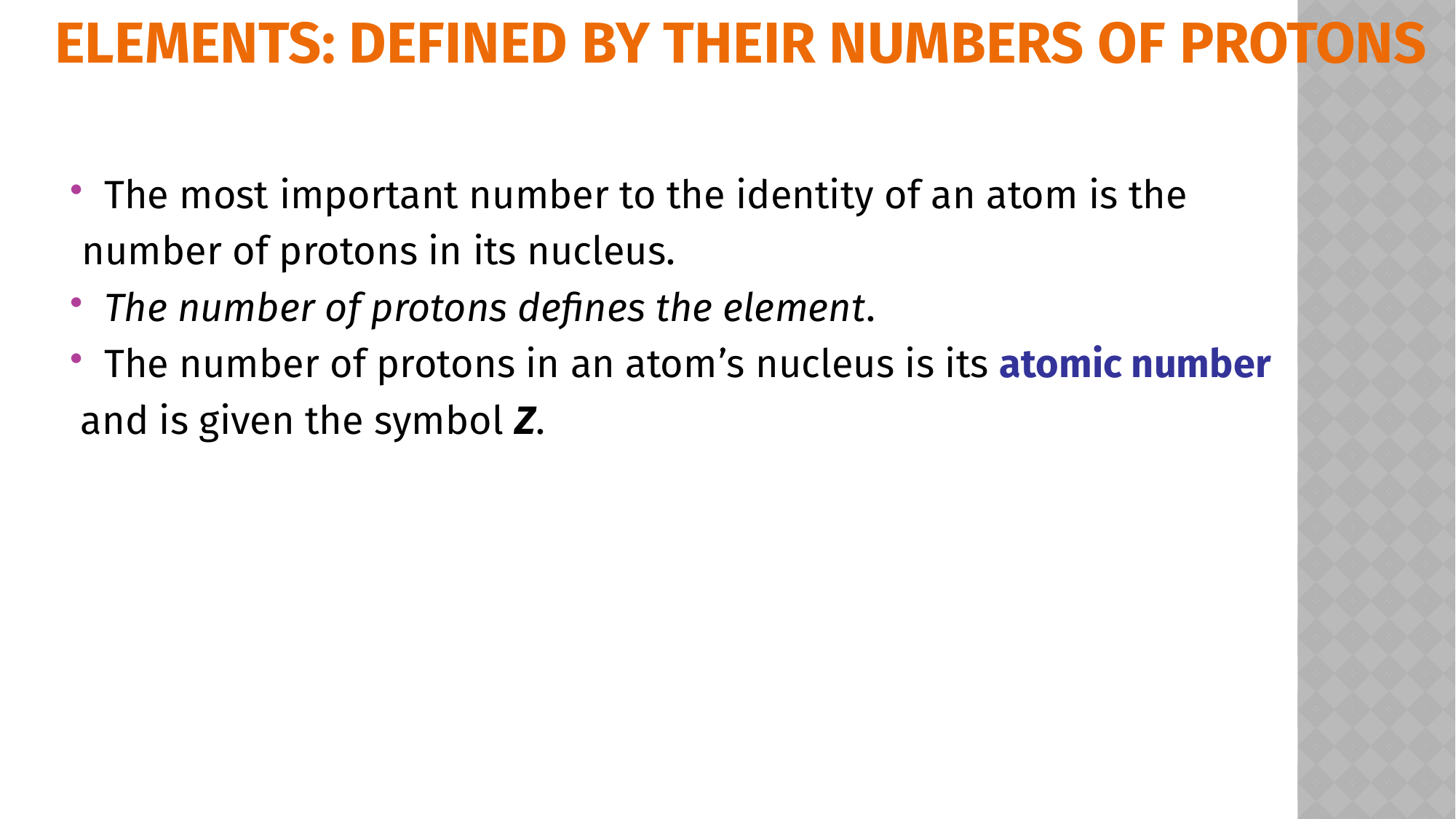

# Elements: Defined by Their Numbers of Protons
The most important number to the identity of an atom is the
 number of protons in its nucleus.
The number of protons defines the element.
The number of protons in an atom’s nucleus is its atomic number
 and is given the symbol Z.